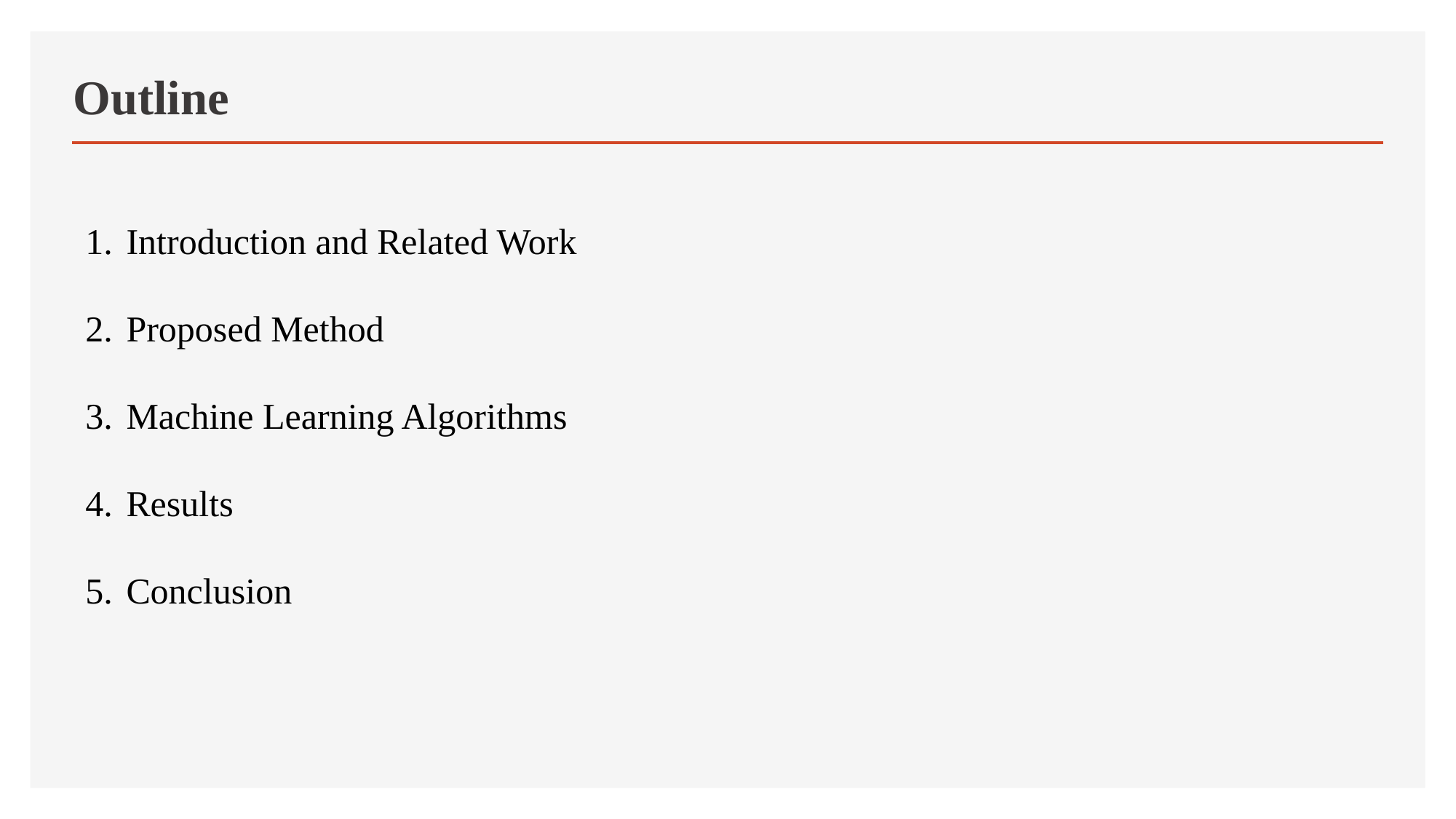

# Outline
Introduction and Related Work
Proposed Method
Machine Learning Algorithms
Results
Conclusion